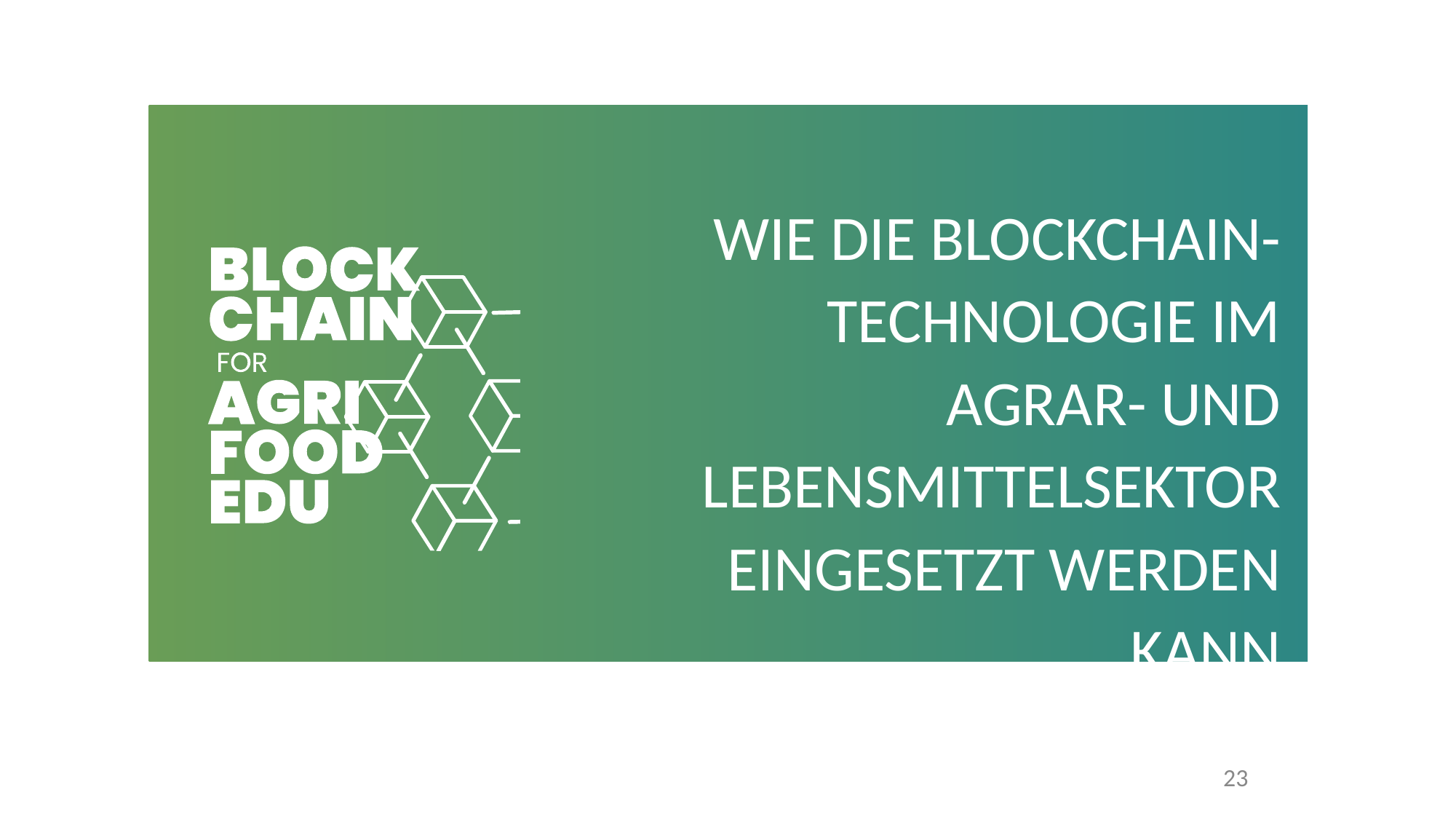

WIE DIE BLOCKCHAIN-TECHNOLOGIE IM AGRAR- UND LEBENSMITTELSEKTOR EINGESETZT WERDEN KANN

23